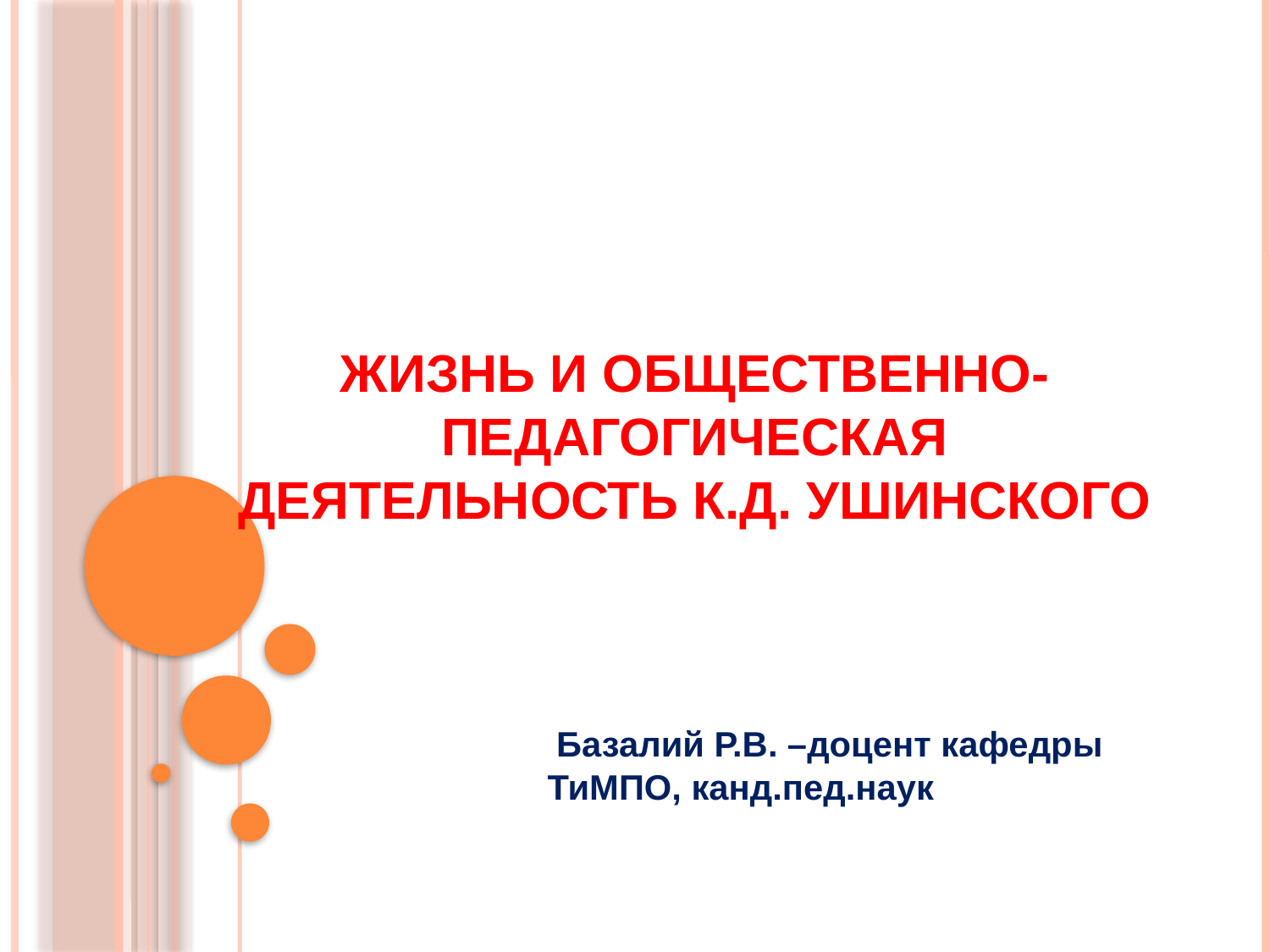

# Жизнь и общественно-педагогическая деятельность К.Д. Ушинского
 Базалий Р.В. –доцент кафедры   ТиМПО, канд.пед.наук